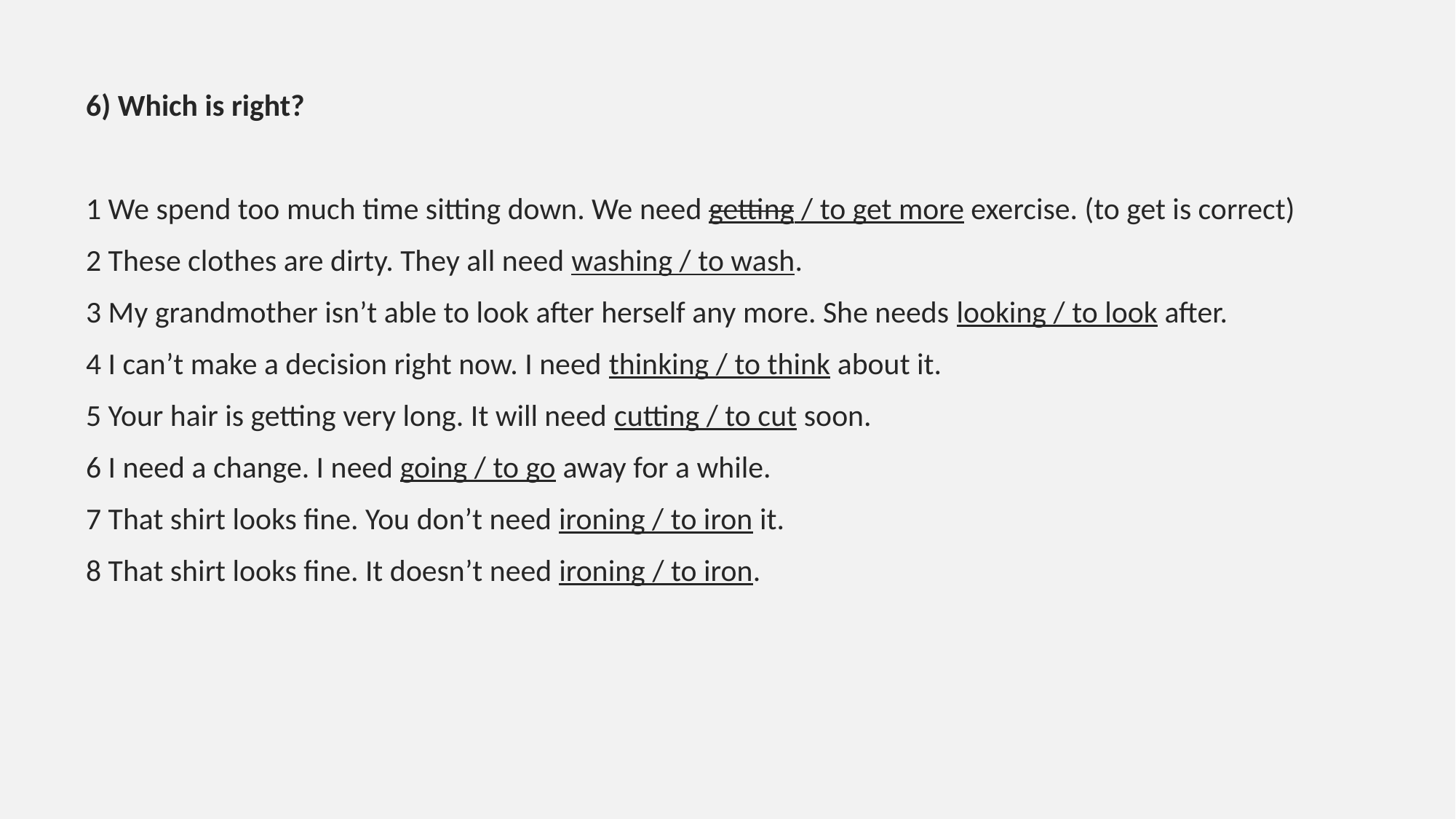

6) Which is right?

1 We spend too much time sitting down. We need getting / to get more exercise. (to get is correct)
2 These clothes are dirty. They all need washing / to wash.
3 My grandmother isn’t able to look after herself any more. She needs looking / to look after.
4 I can’t make a decision right now. I need thinking / to think about it.
5 Your hair is getting very long. It will need cutting / to cut soon.
6 I need a change. I need going / to go away for a while.
7 That shirt looks fine. You don’t need ironing / to iron it.
8 That shirt looks fine. It doesn’t need ironing / to iron.